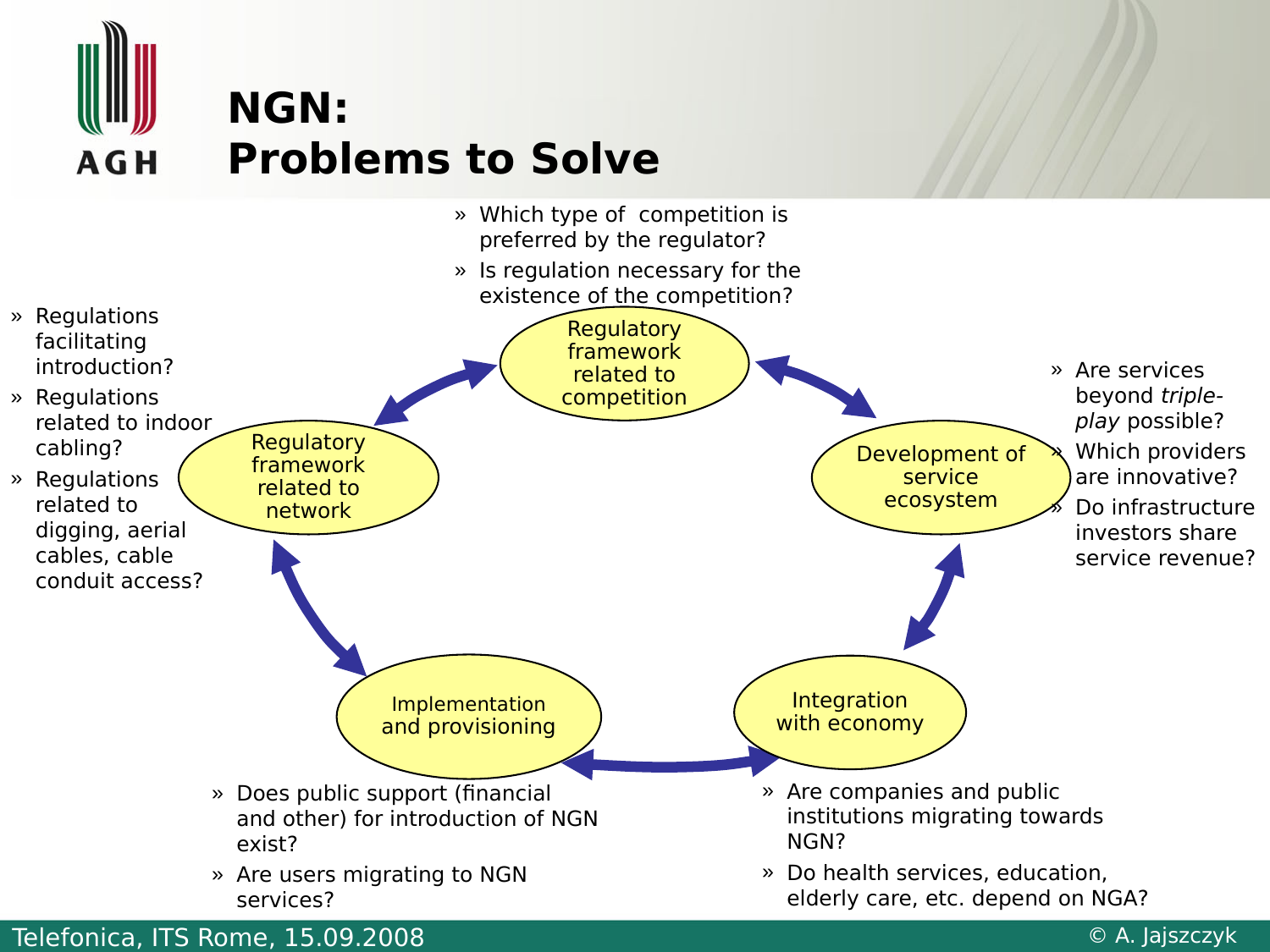

# NGN: Problems to Solve
Which type of  competition is preferred by the regulator?
Is regulation necessary for the existence of the competition?
Regulatory framework related to competition

Regulations facilitating introduction?
Regulations related to indoor cabling?
Regulations related to digging, aerial cables, cable conduit access?
Regulatory framework related to network
Are services beyond triple-play possible?
Which providers are innovative?
Do infrastructure investors share service revenue?

Development of service ecosystem

Does public support (financial
and other) for introduction of NGN exist?
Are users migrating to NGN services?
Implementation and provisioning

Are companies and public institutions migrating towards NGN?
Do health services, education, elderly care, etc. depend on NGA?
Integration with economy
Telefonica, ITS Rome, 15.09.2008